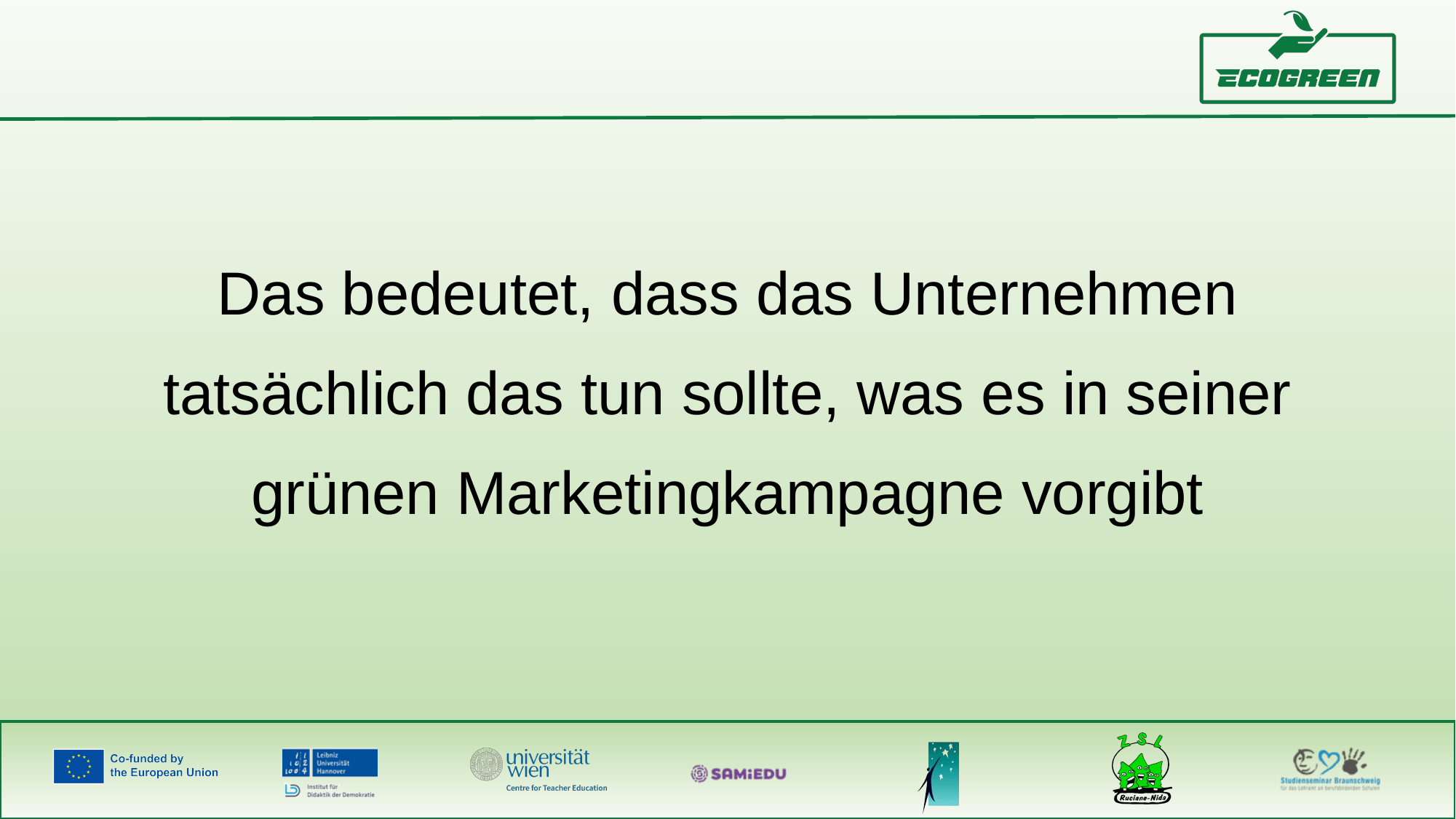

Das bedeutet, dass das Unternehmen tatsächlich das tun sollte, was es in seiner grünen Marketingkampagne vorgibt